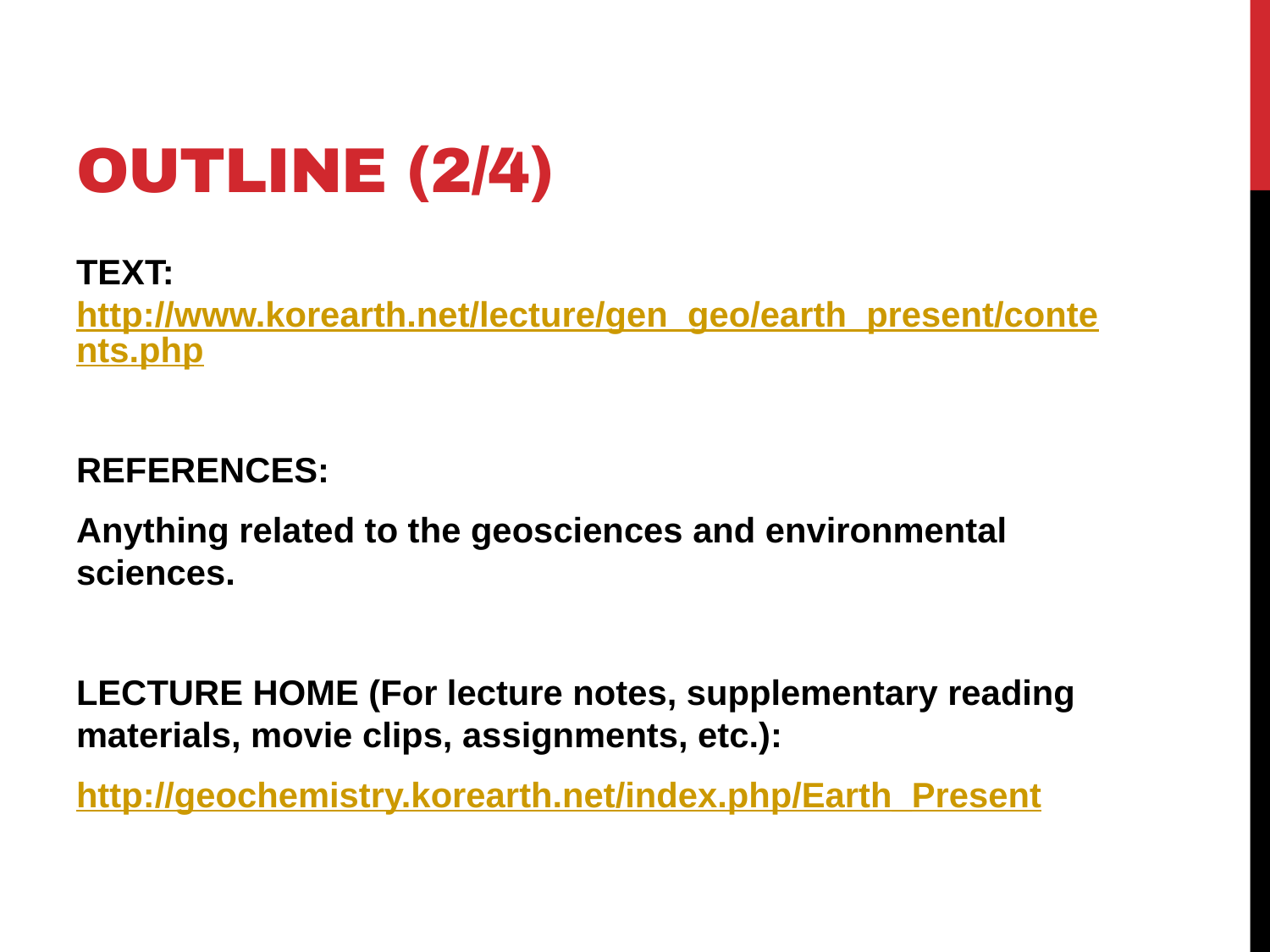

# Outline (2/4)
TEXT: http://www.korearth.net/lecture/gen_geo/earth_present/contents.php

REFERENCES:
Anything related to the geosciences and environmental sciences.

LECTURE HOME (For lecture notes, supplementary reading materials, movie clips, assignments, etc.):
http://geochemistry.korearth.net/index.php/Earth_Present